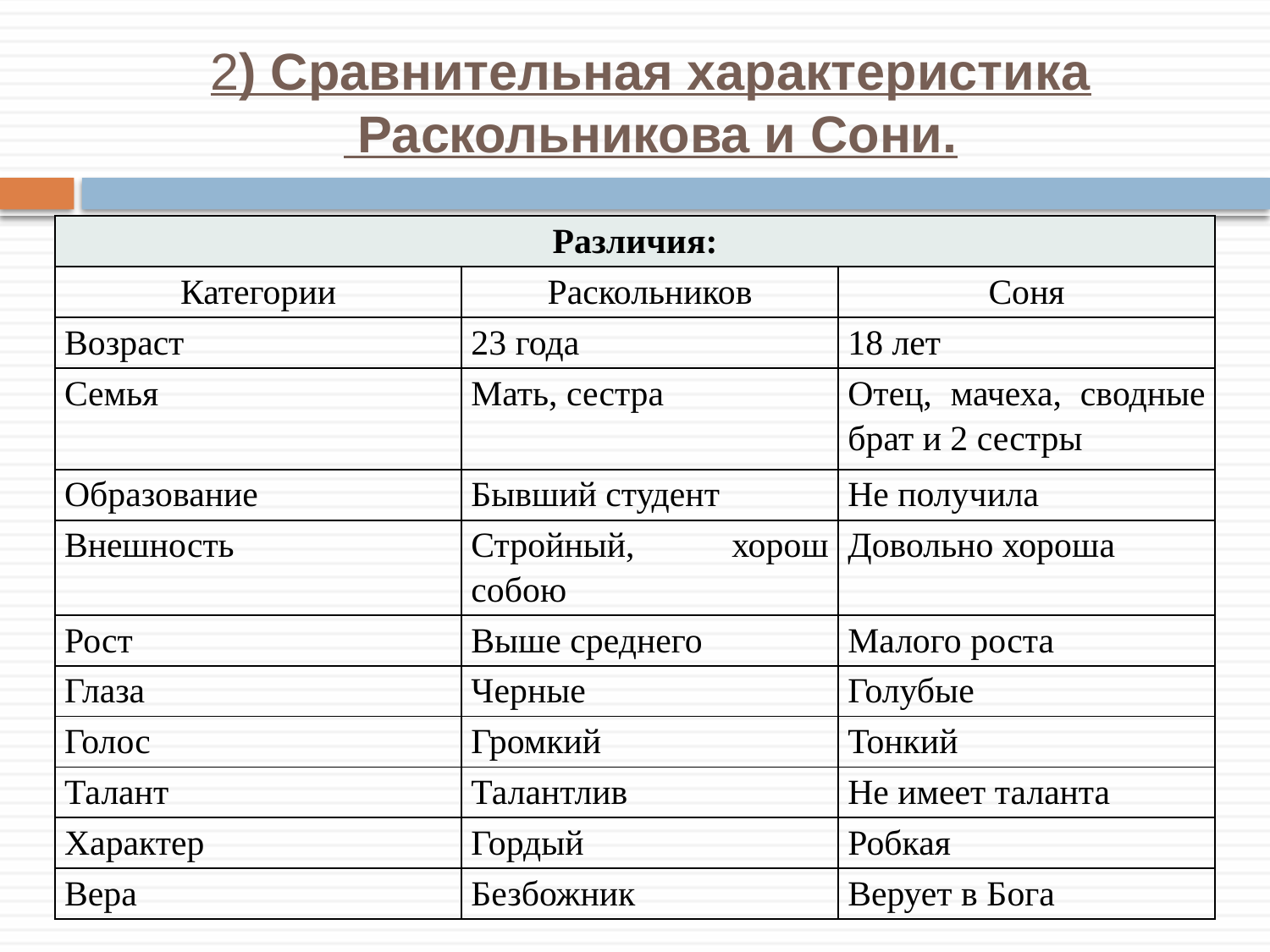

# 2) Сравнительная характеристика Раскольникова и Сони.
| Различия: |  |  |
| --- | --- | --- |
| Категории | Раскольников | Соня |
| Возраст | 23 года | 18 лет |
| Семья | Мать, сестра | Отец, мачеха, сводные брат и 2 сестры |
| Образование | Бывший студент | Не получила |
| Внешность | Стройный, хорош собою | Довольно хороша |
| Рост | Выше среднего | Малого роста |
| Глаза | Черные | Голубые |
| Голос | Громкий | Тонкий |
| Талант | Талантлив | Не имеет таланта |
| Характер | Гордый | Робкая |
| Вера | Безбожник | Верует в Бога |